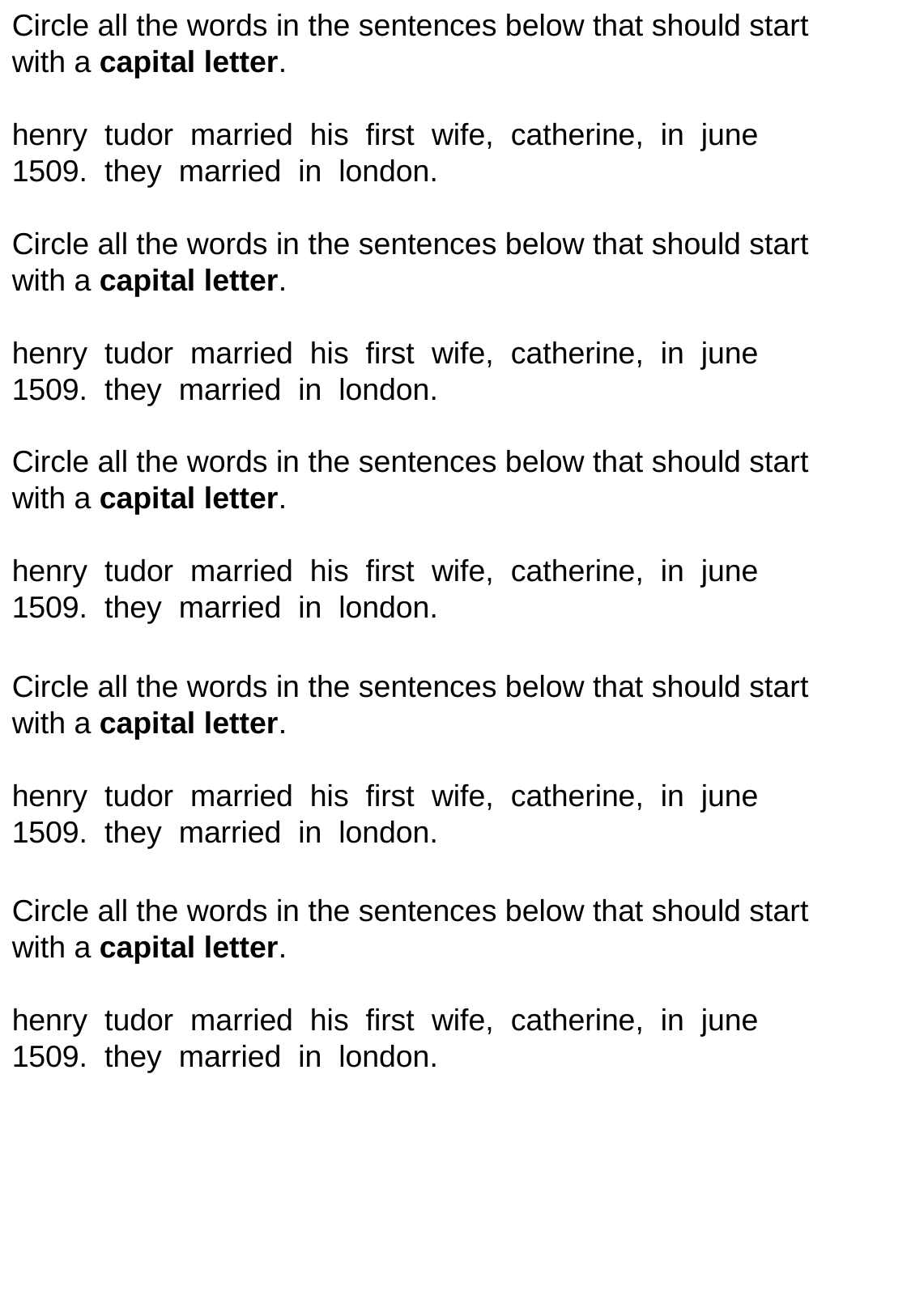

Circle all the words in the sentences below that should start with a capital letter.

henry  tudor  married  his  first  wife,  catherine,  in  june
1509.  they  married  in  london.
Circle all the words in the sentences below that should start with a capital letter.

henry  tudor  married  his  first  wife,  catherine,  in  june
1509.  they  married  in  london.
Circle all the words in the sentences below that should start with a capital letter.

henry  tudor  married  his  first  wife,  catherine,  in  june
1509.  they  married  in  london.
Circle all the words in the sentences below that should start with a capital letter.

henry  tudor  married  his  first  wife,  catherine,  in  june
1509.  they  married  in  london.
Circle all the words in the sentences below that should start with a capital letter.

henry  tudor  married  his  first  wife,  catherine,  in  june
1509.  they  married  in  london.